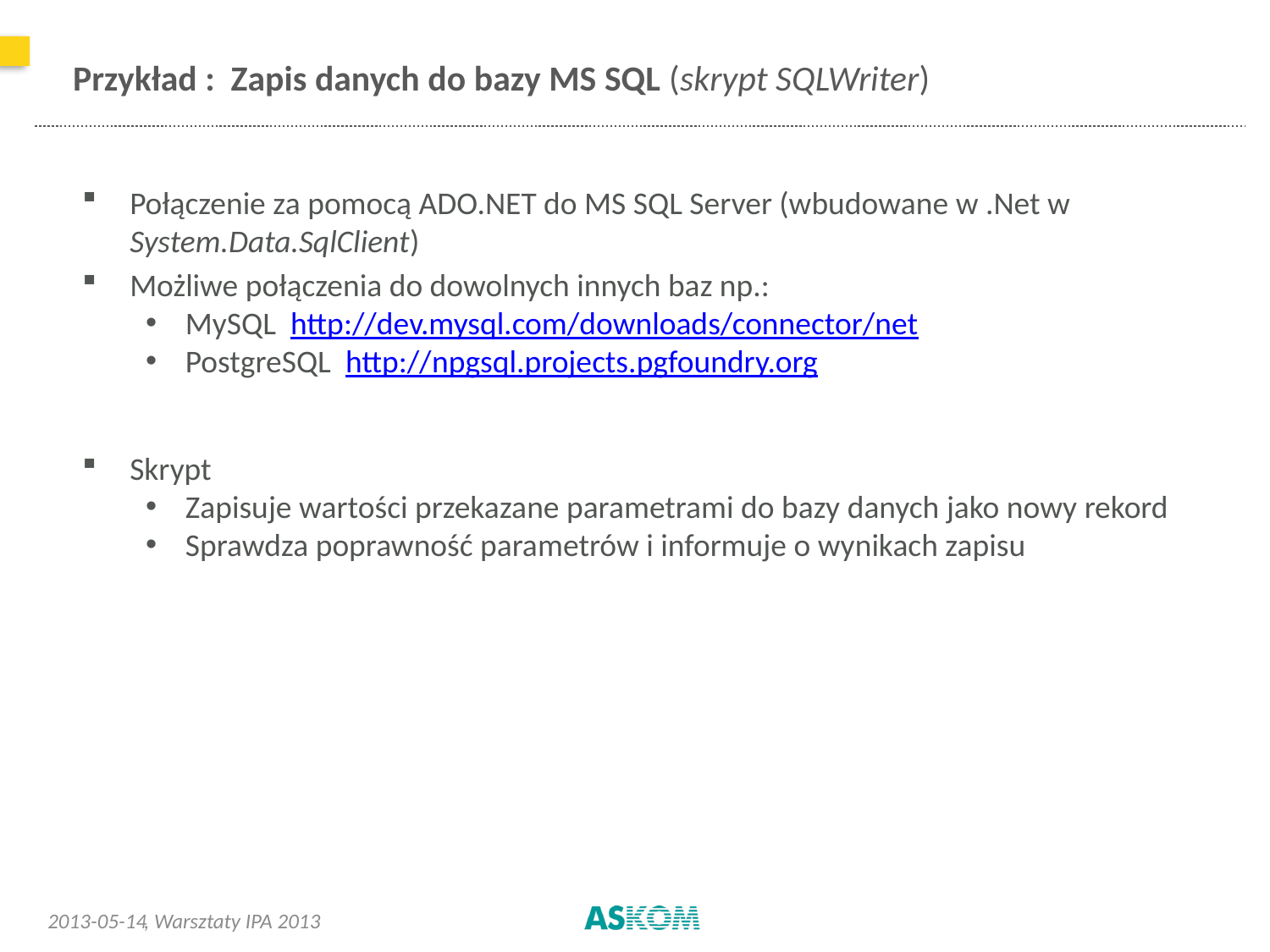

# Przykład :  Zapis danych do bazy MS SQL (skrypt SQLWriter)
Połączenie za pomocą ADO.NET do MS SQL Server (wbudowane w .Net w System.Data.SqlClient)
Możliwe połączenia do dowolnych innych baz np.:
MySQL  http://dev.mysql.com/downloads/connector/net
PostgreSQL  http://npgsql.projects.pgfoundry.org

Skrypt
Zapisuje wartości przekazane parametrami do bazy danych jako nowy rekord
Sprawdza poprawność parametrów i informuje o wynikach zapisu

2013-05-14
, Warsztaty IPA 2013